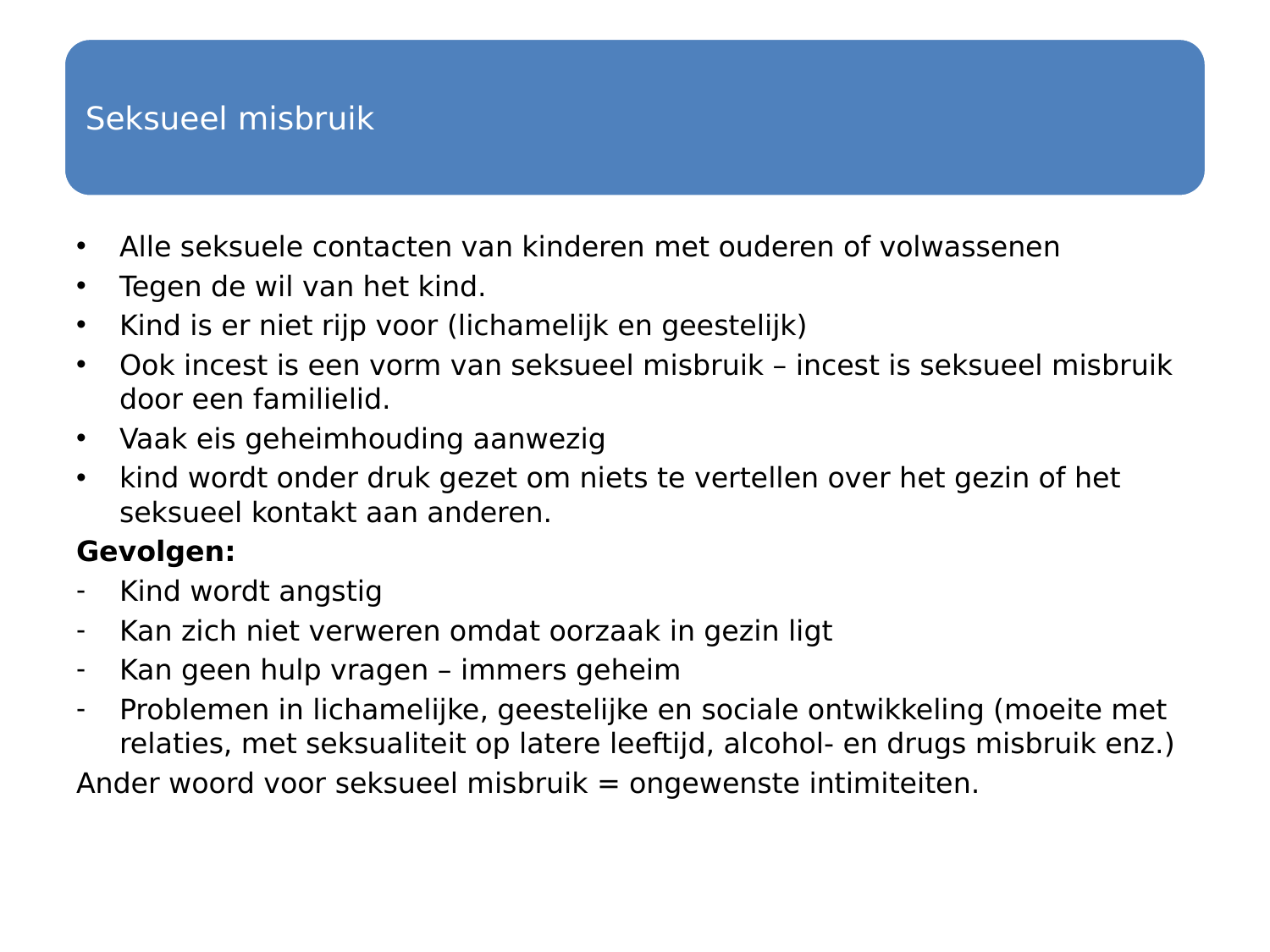

Seksueel misbruik
Alle seksuele contacten van kinderen met ouderen of volwassenen
Tegen de wil van het kind.
Kind is er niet rijp voor (lichamelijk en geestelijk)
Ook incest is een vorm van seksueel misbruik – incest is seksueel misbruik door een familielid.
Vaak eis geheimhouding aanwezig
kind wordt onder druk gezet om niets te vertellen over het gezin of het seksueel kontakt aan anderen.
Gevolgen:
Kind wordt angstig
Kan zich niet verweren omdat oorzaak in gezin ligt
Kan geen hulp vragen – immers geheim
Problemen in lichamelijke, geestelijke en sociale ontwikkeling (moeite met relaties, met seksualiteit op latere leeftijd, alcohol- en drugs misbruik enz.)
Ander woord voor seksueel misbruik = ongewenste intimiteiten.